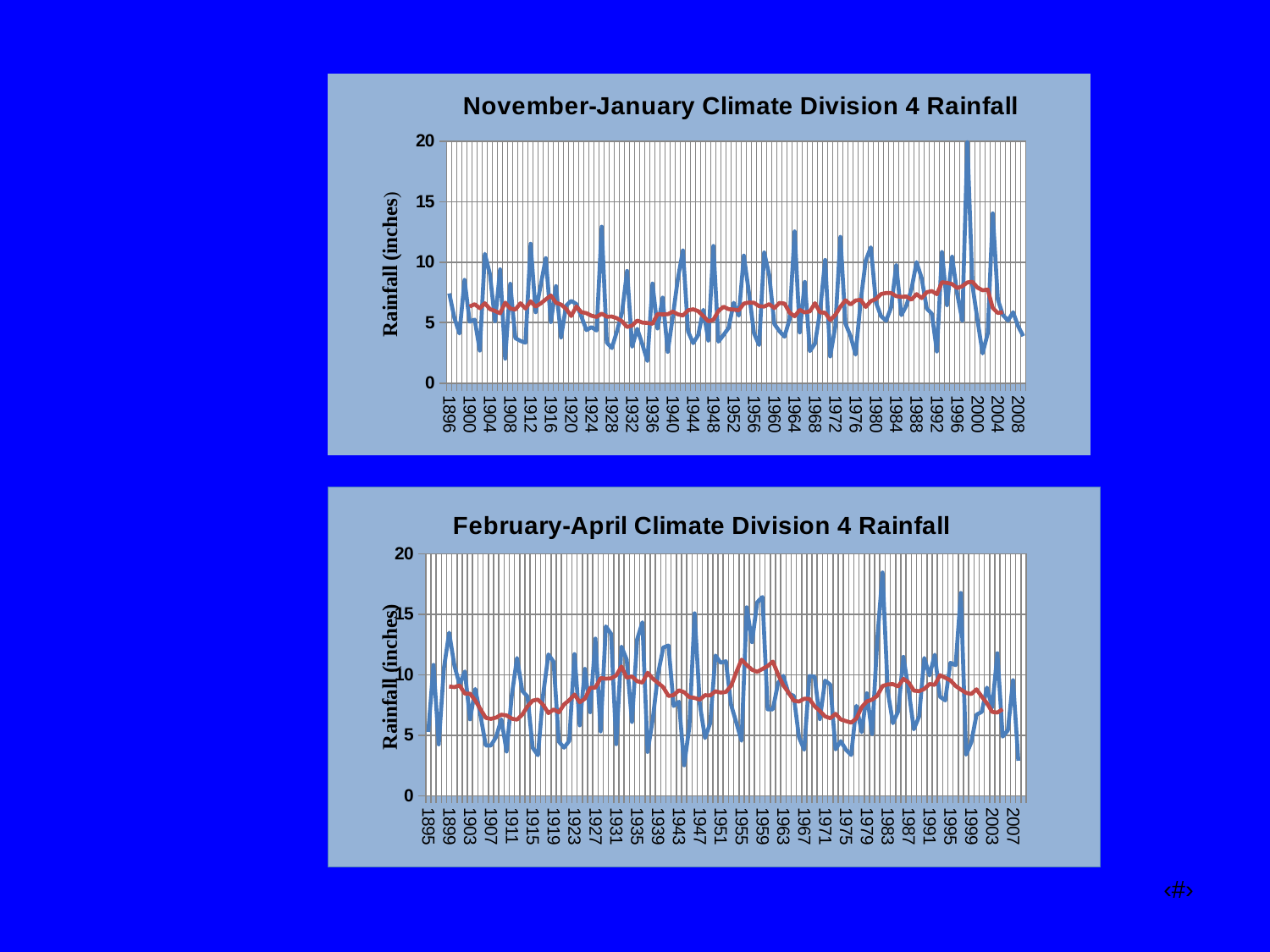

### Chart: November-January Climate Division 4 Rainfall

| Category | November-January Climate Division Rainfall |  |
|---|---|---|
| 1896 | 7.41 | None |
| 1897 | 5.39 | None |
| 1898 | 4.1 | None |
| 1899 | 8.530000000000001 | None |
| 1900 | 5.08 | 6.3269999999999955 |
| 1901 | 5.25 | 6.525999999999995 |
| 1902 | 2.69 | 6.1899999999999995 |
| 1903 | 10.69 | 6.6009999999999955 |
| 1904 | 9.01 | 6.1199999999999966 |
| 1905 | 5.1199999999999966 | 5.961 |
| 1906 | 9.4 | 5.770000000000001 |
| 1907 | 2.03 | 6.6530000000000005 |
| 1908 | 8.21 | 6.17 |
| 1909 | 3.72 | 6.08 |
| 1910 | 3.4899999999999998 | 6.601000000000001 |
| 1911 | 3.34 | 6.165999999999996 |
| 1912 | 11.52 | 6.764999999999995 |
| 1913 | 5.8599999999999985 | 6.3219999999999965 |
| 1914 | 8.11 | 6.5909999999999975 |
| 1915 | 10.33 | 6.921999999999999 |
| 1916 | 5.05 | 7.242 |
| 1917 | 8.02 | 6.640000000000001 |
| 1918 | 3.7800000000000002 | 6.492 |
| 1919 | 6.41 | 6.1439999999999975 |
| 1920 | 6.8 | 5.546000000000001 |
| 1921 | 6.54 | 6.3340000000000005 |
| 1922 | 5.5 | 5.867999999999996 |
| 1923 | 4.38 | 5.779999999999999 |
| 1924 | 4.63 | 5.567999999999996 |
| 1925 | 4.35 | 5.470000000000002 |
| 1926 | 12.93 | 5.7429999999999986 |
| 1927 | 3.36 | 5.493999999999999 |
| 1928 | 2.9 | 5.504999999999996 |
| 1929 | 4.29 | 5.362999999999997 |
| 1930 | 5.8199999999999985 | 5.110999999999995 |
| 1931 | 9.27 | 4.641 |
| 1932 | 3.01 | 4.757 |
| 1933 | 4.49 | 5.1739999999999995 |
| 1934 | 3.21 | 5.004 |
| 1935 | 1.83 | 4.971000000000004 |
| 1936 | 8.23 | 4.909000000000003 |
| 1937 | 4.52 | 5.705 |
| 1938 | 7.07 | 5.6839999999999975 |
| 1939 | 2.59 | 5.693999999999996 |
| 1940 | 5.49 | 5.9079999999999995 |
| 1941 | 8.65 | 5.691000000000001 |
| 1942 | 10.97 | 5.591000000000001 |
| 1943 | 4.28 | 6.018000000000001 |
| 1944 | 3.3099999999999987 | 6.1019999999999985 |
| 1945 | 3.9699999999999998 | 5.951000000000001 |
| 1946 | 6.06 | 5.543 |
| 1947 | 3.52 | 5.1099999999999985 |
| 1948 | 11.34 | 5.24 |
| 1949 | 3.4299999999999997 | 5.9629999999999965 |
| 1950 | 3.98 | 6.3119999999999985 |
| 1951 | 4.57 | 6.1169999999999956 |
| 1952 | 6.64 | 6.08 |
| 1953 | 5.58 | 6.026000000000001 |
| 1954 | 10.54 | 6.575 |
| 1955 | 7.46 | 6.665999999999996 |
| 1956 | 4.1099999999999985 | 6.639 |
| 1957 | 3.15 | 6.359 |
| 1958 | 10.8 | 6.33 |
| 1959 | 8.92 | 6.5299999999999985 |
| 1960 | 4.89 | 6.203 |
| 1961 | 4.3 | 6.627999999999995 |
| 1962 | 3.84 | 6.578 |
| 1963 | 5.29 | 5.824999999999996 |
| 1964 | 12.54 | 5.524999999999997 |
| 1965 | 4.1899999999999995 | 6.0539999999999985 |
| 1966 | 8.360000000000005 | 5.845000000000001 |
| 1967 | 2.65 | 5.928000000000001 |
| 1968 | 3.27 | 6.607999999999996 |
| 1969 | 5.92 | 5.846000000000001 |
| 1970 | 10.18 | 5.815999999999996 |
| 1971 | 2.21 | 5.2159999999999975 |
| 1972 | 4.67 | 5.632000000000001 |
| 1973 | 12.09 | 6.319000000000001 |
| 1974 | 4.92 | 6.85 |
| 1975 | 3.8899999999999997 | 6.499000000000001 |
| 1976 | 2.36 | 6.832000000000001 |
| 1977 | 6.81 | 6.881 |
| 1978 | 10.14 | 6.298 |
| 1979 | 11.23 | 6.779999999999999 |
| 1980 | 6.67 | 6.953 |
| 1981 | 5.54 | 7.357999999999996 |
| 1982 | 5.1599999999999975 | 7.453999999999999 |
| 1983 | 6.26 | 7.44 |
| 1984 | 9.74 | 7.184999999999996 |
| 1985 | 5.6199999999999966 | 7.135000000000001 |
| 1986 | 6.41 | 7.154999999999995 |
| 1987 | 7.770000000000001 | 6.901000000000003 |
| 1988 | 10.0 | 7.359 |
| 1989 | 8.68 | 7.029000000000001 |
| 1990 | 6.17 | 7.5120000000000005 |
| 1991 | 5.74 | 7.6099999999999985 |
| 1992 | 2.62 | 7.3509999999999955 |
| 1993 | 10.84 | 8.342 |
| 1994 | 6.44 | 8.282 |
| 1995 | 10.450000000000006 | 8.186000000000003 |
| 1996 | 7.39 | 7.857999999999995 |
| 1997 | 5.18 | 8.007000000000001 |
| 1998 | 19.91 | 8.326 |
| 1999 | 8.08 | 8.373000000000005 |
| 2000 | 5.21 | 7.891 |
| 2001 | 2.46 | 7.6699999999999955 |
| 2002 | 4.1099999999999985 | 7.738000000000001 |
| 2003 | 14.03 | 6.2170000000000005 |
| 2004 | 6.91 | 5.798 |
| 2005 | 5.63 | 5.863333333333333 |
| 2006 | 5.18 | None |
| 2007 | 5.8599999999999985 | None |
| 2008 | 4.7 | None |
| 2009 | 3.8899999999999997 | None |

[unsupported chart]

‹#›